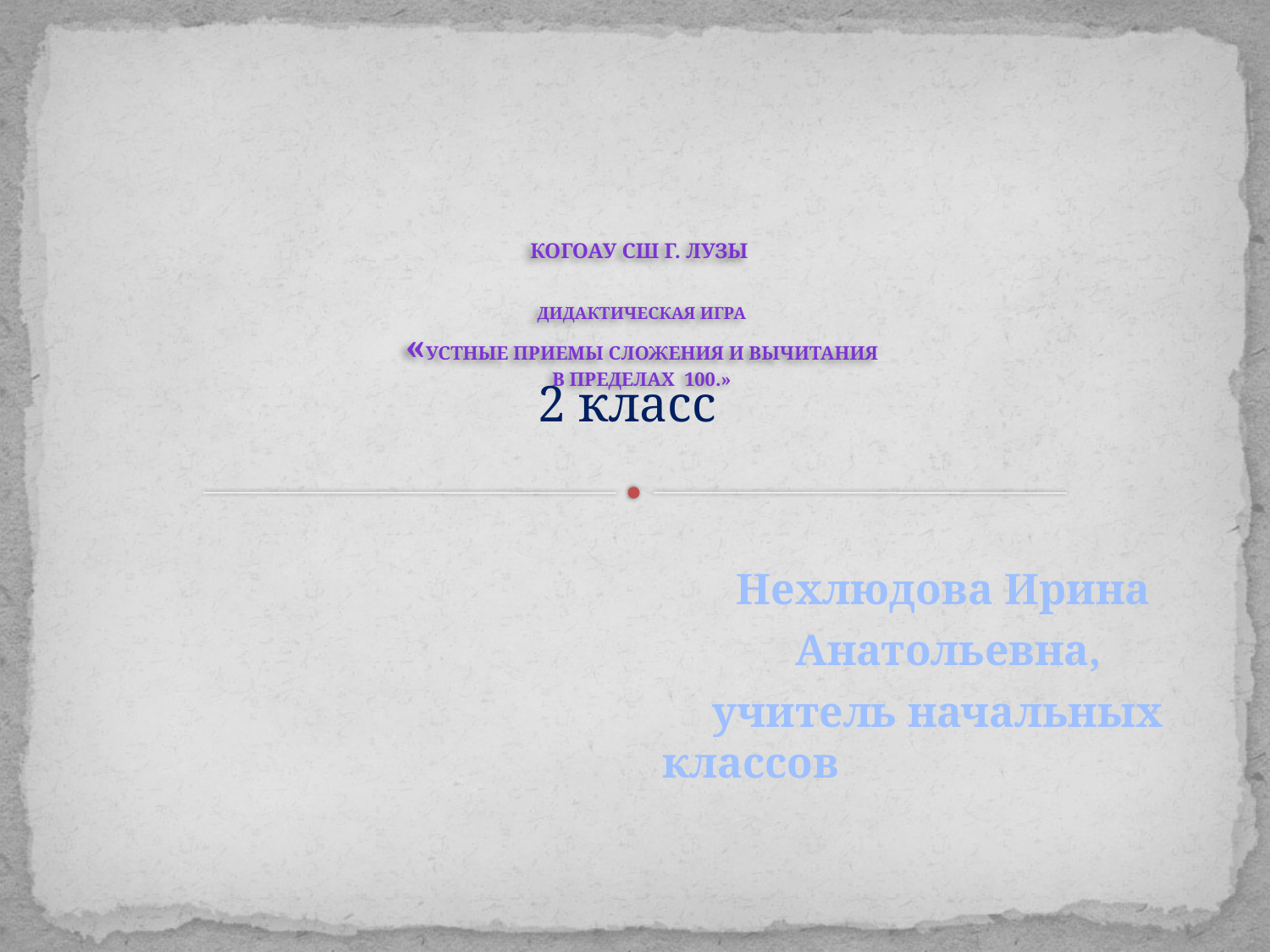

# КОГОАУ СШ г. Лузы дидактическая игра «устные приемы сложения и вычитания в пределах  100.»
2 класс
                                    Нехлюдова Ирина
                                     Анатольевна,
                                  учитель начальных классов